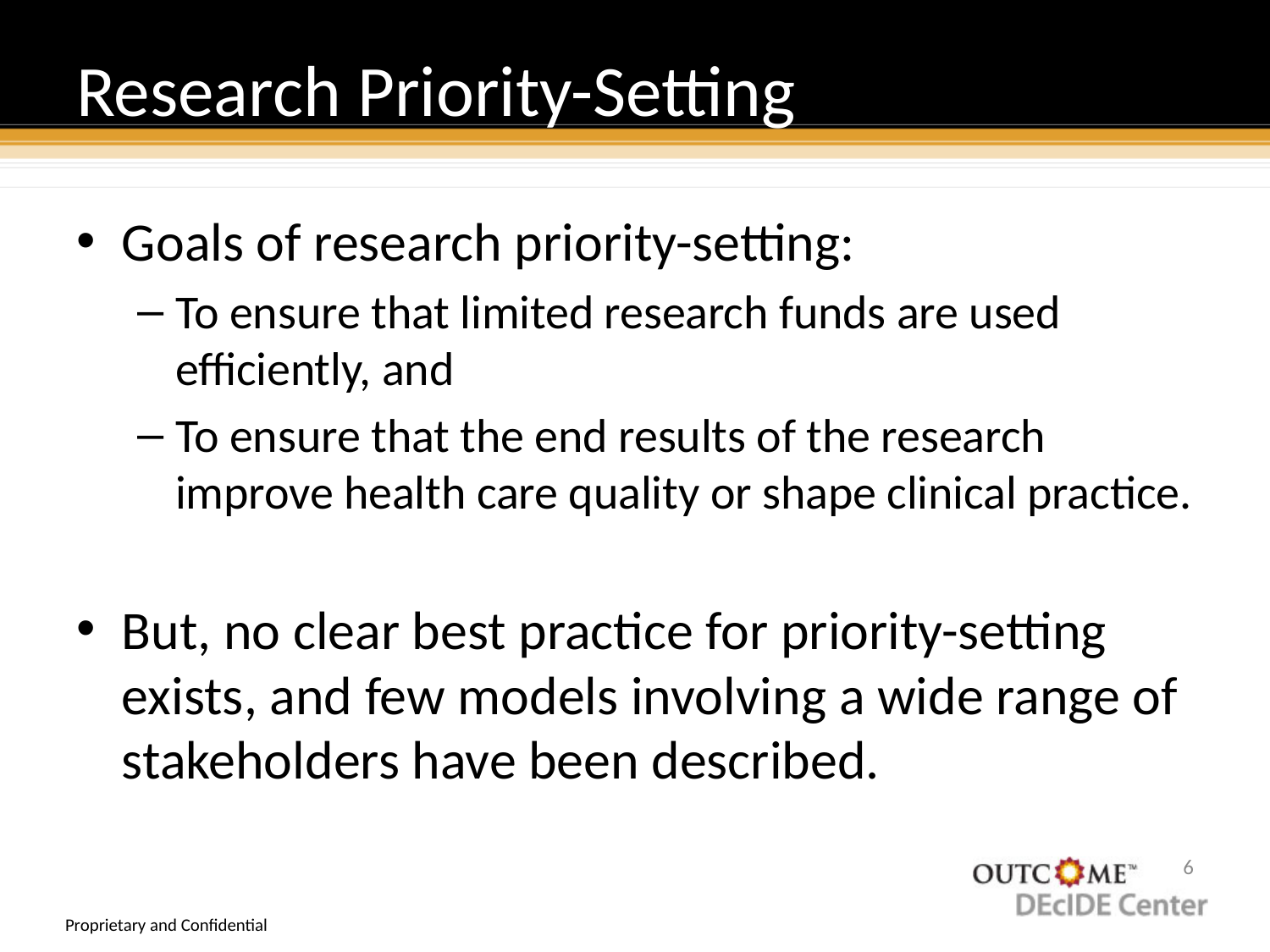

# Research Priority-Setting
Goals of research priority-setting:
To ensure that limited research funds are used efficiently, and
To ensure that the end results of the research improve health care quality or shape clinical practice.

But, no clear best practice for priority-setting exists, and few models involving a wide range of stakeholders have been described.
6